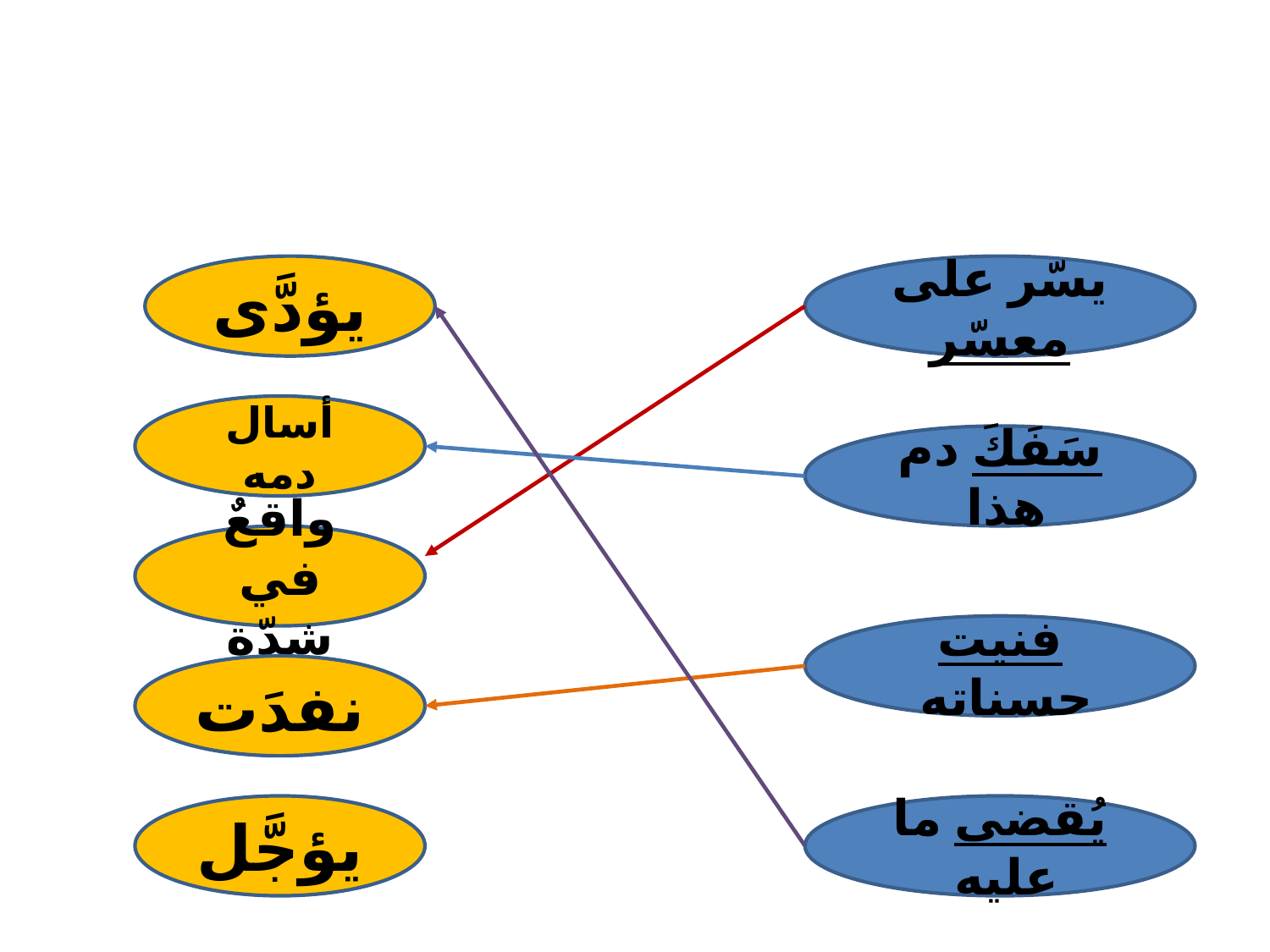

#
يؤدَّى
يسّر على معسّر
أسال دمه
سَفَكَ دم هذا
واقعٌ في شدّة
فنيت حسناته
نفدَت
يؤجَّل
يُقضى ما عليه